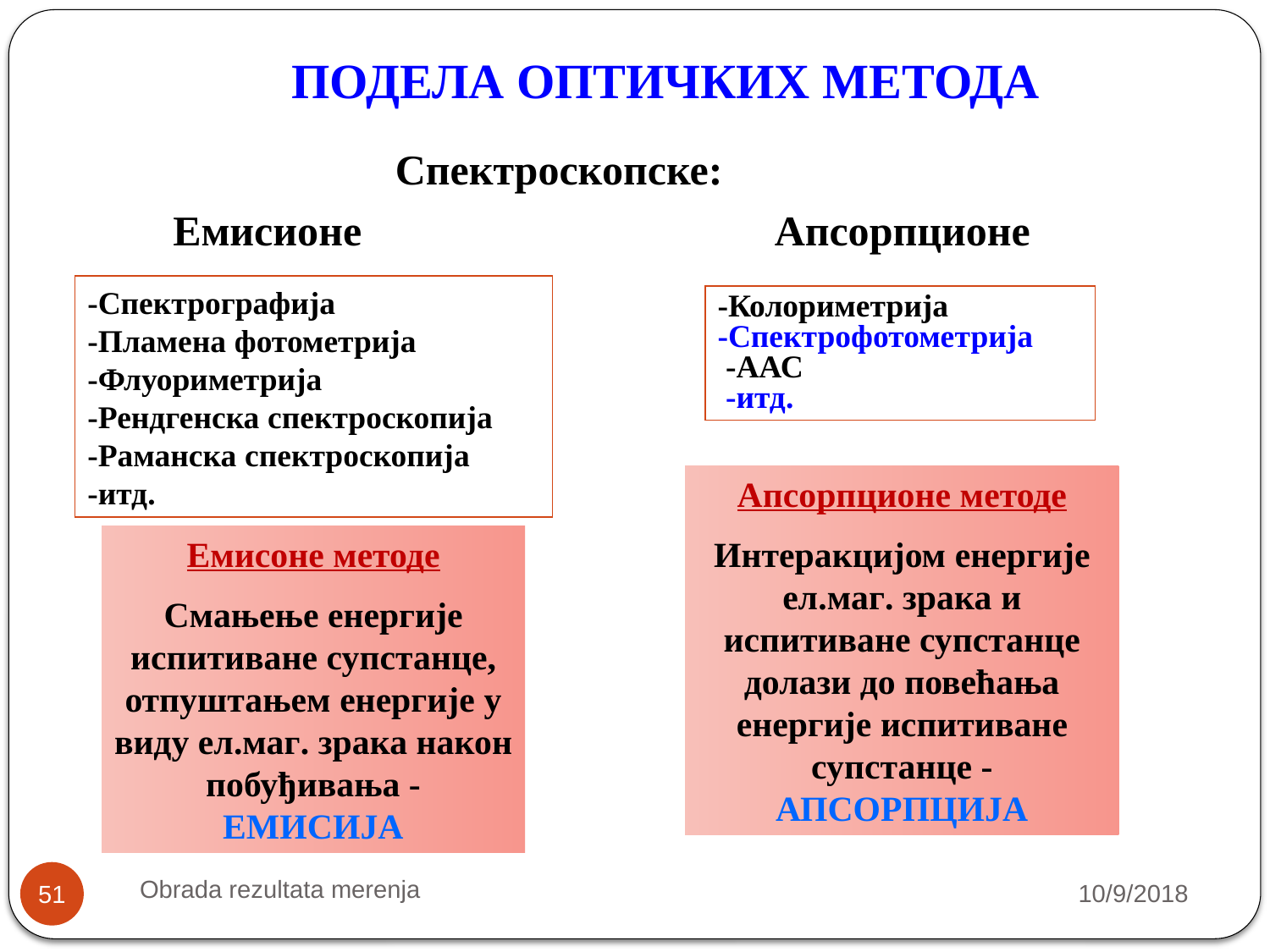

# ПОДЕЛА ОПТИЧКИХ МЕТОДА
                              Спектроскопске:
         Емисионе                                       Апсорпционе
-Спектрографија
-Пламена фотометрија
-Флуориметрија
-Рендгенска спектроскопија
-Раманска спектроскопија
-итд.
-Колориметрија
-Спектрофотометрија
 -ААС
 -итд.
Апсорпционе методе
Интеракцијом енергије ел.маг. зрака и испитиване супстанце долази до повећања енергије испитиване супстанце - АПСОРПЦИЈА
Емисоне методе
Смањење енергије испитиване супстанце, отпуштањем енергије у виду ел.маг. зрака након побуђивања - ЕМИСИЈА
Obrada rezultata merenja
10/9/2018
51